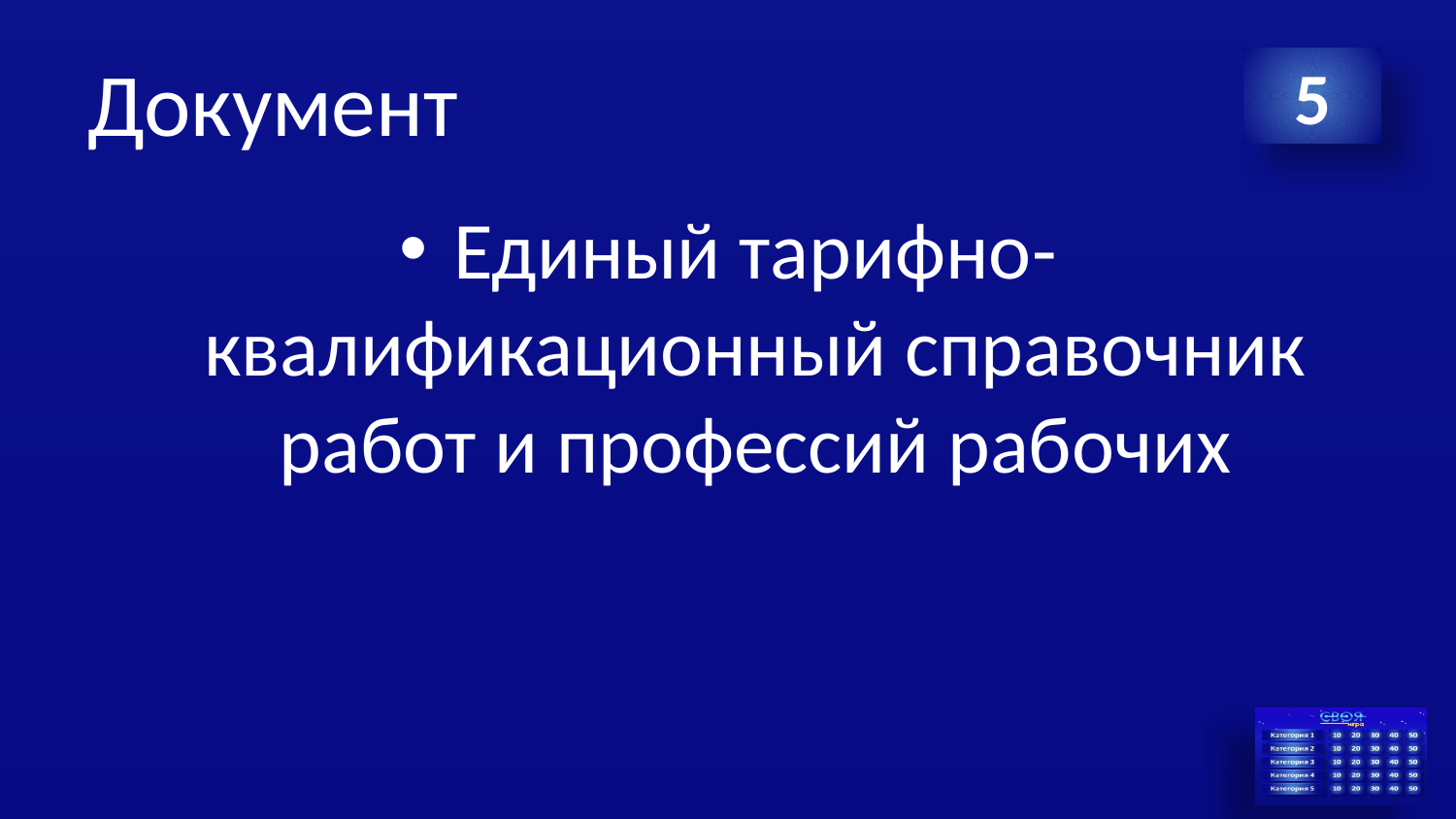

# Документ
5
Единый тарифно-квалификационный справочник работ и профессий рабочих